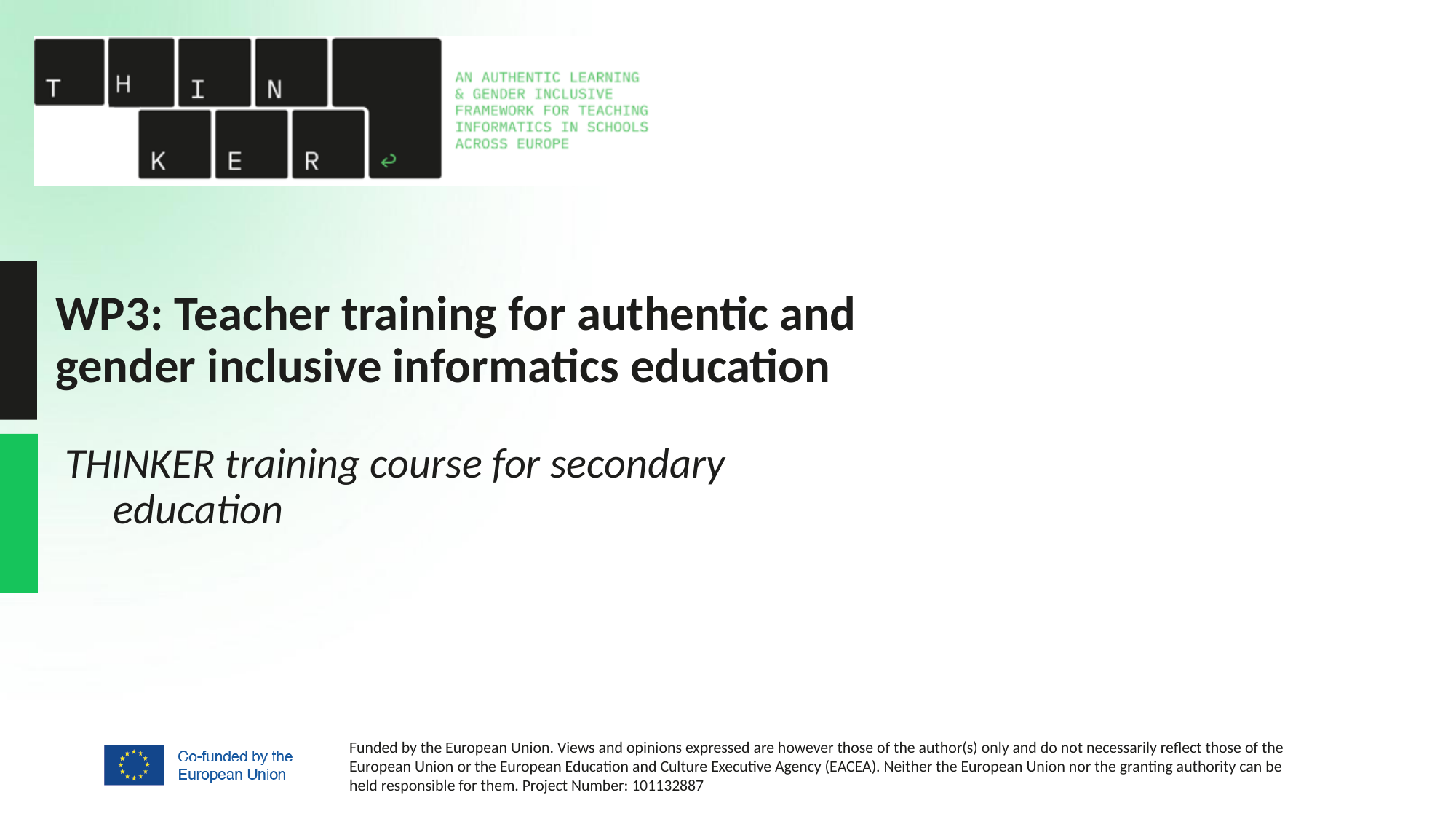

# WP3: Teacher training for authentic and gender inclusive informatics education
THINKER training course for secondary education